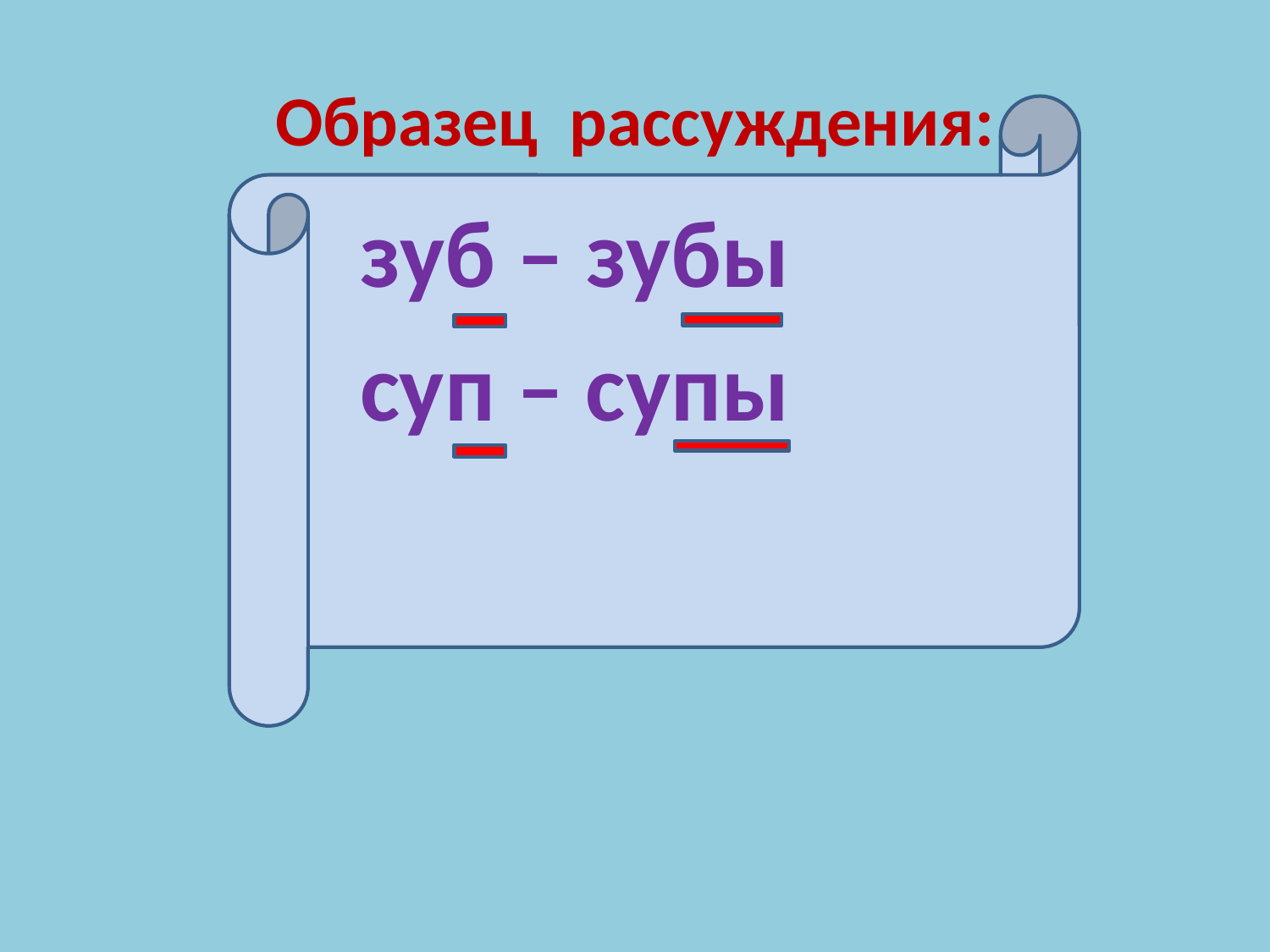

# Образец  рассуждения:

              зуб – зубы
              суп – супы